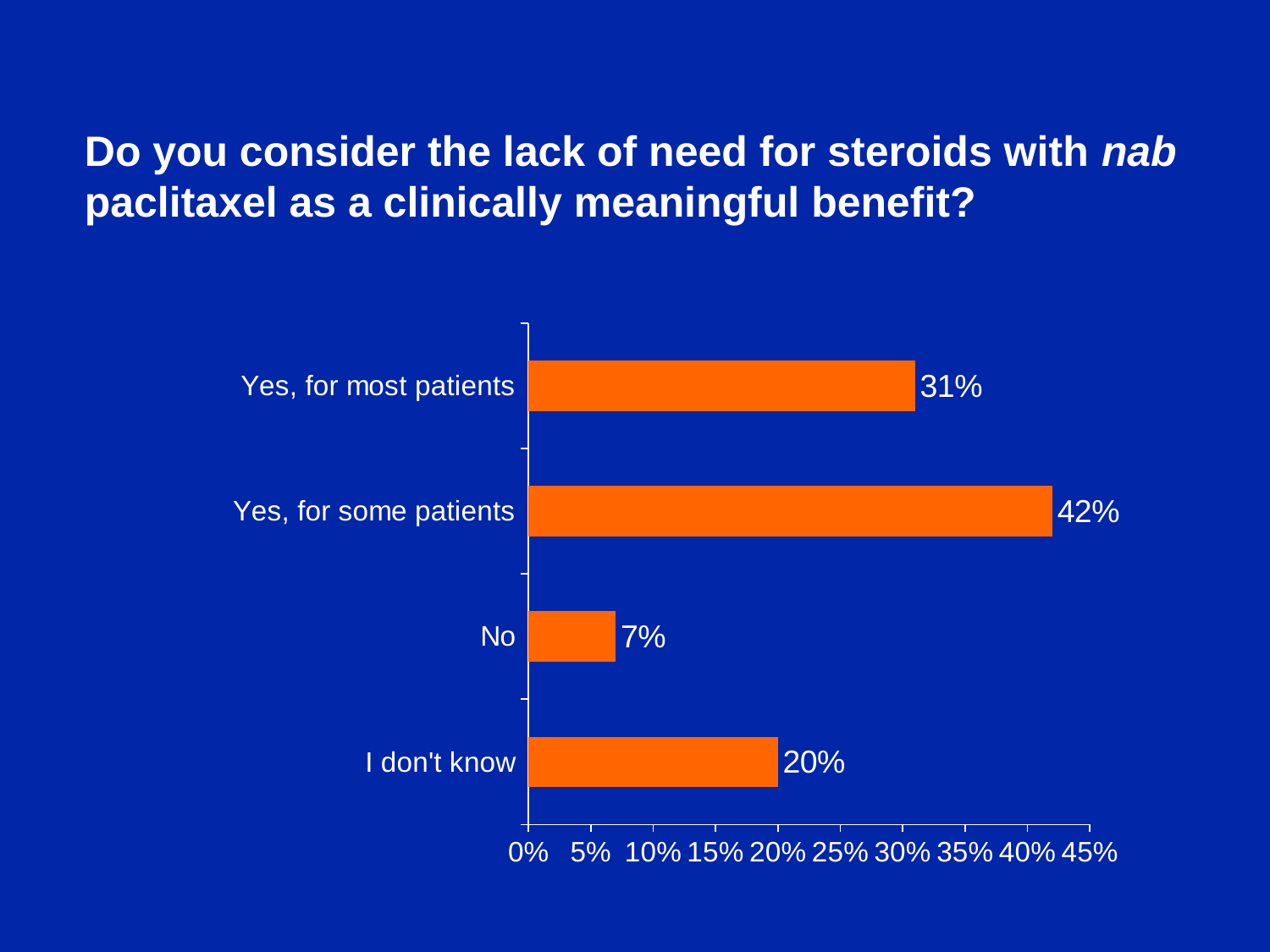

Do you consider the lack of need for steroids with nab paclitaxel as a clinically meaningful benefit?

### Chart

| Category | Series 1 |
|---|---|
| I don't know | 0.2 |
| No | 0.07 |
| Yes, for some patients | 0.42 |
| Yes, for most patients | 0.31 |